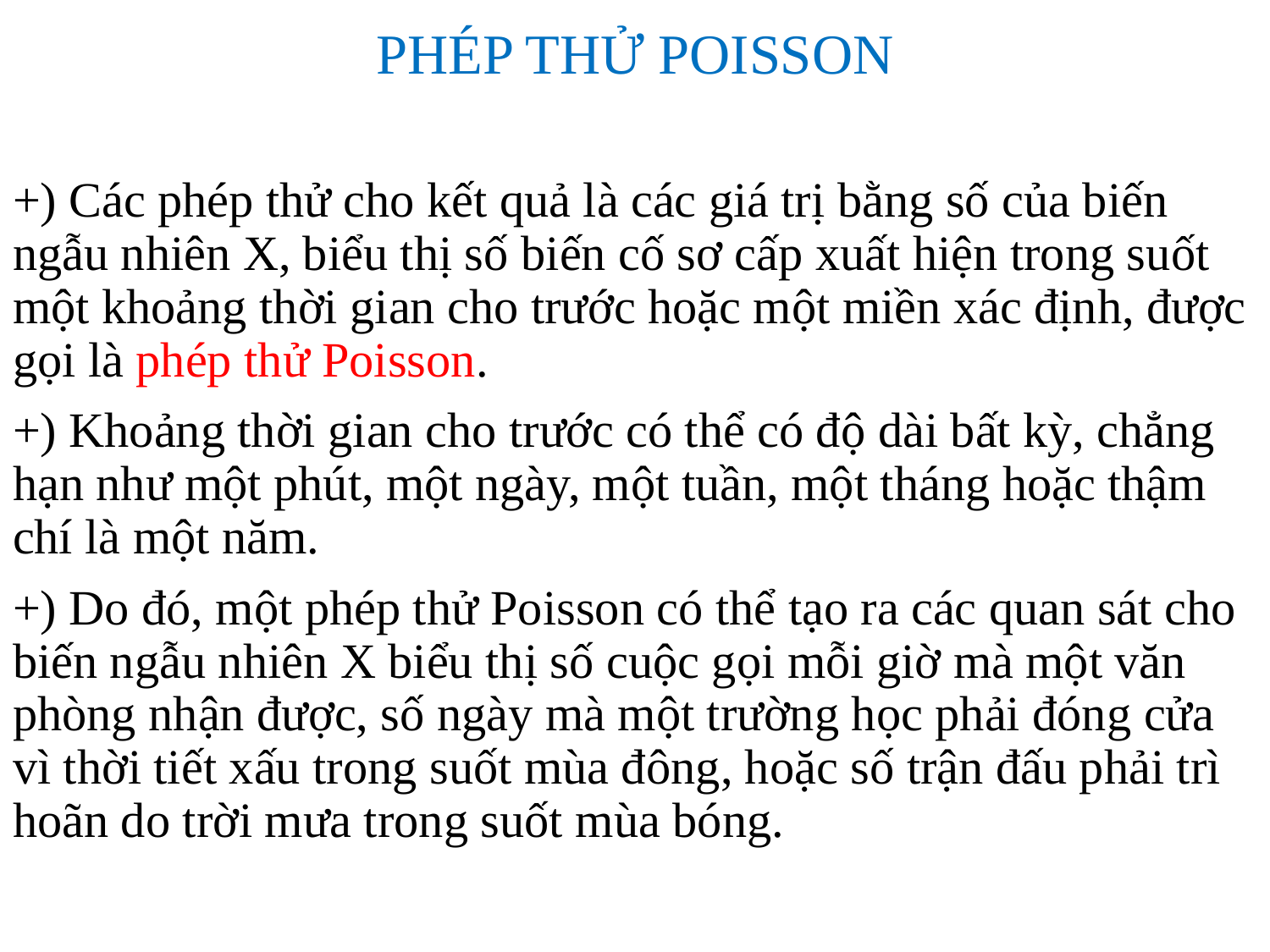

PHÉP THỬ POISSON

+) Các phép thử cho kết quả là các giá trị bằng số của biến ngẫu nhiên X, biểu thị số biến cố sơ cấp xuất hiện trong suốt một khoảng thời gian cho trước hoặc một miền xác định, được gọi là phép thử Poisson.
+) Khoảng thời gian cho trước có thể có độ dài bất kỳ, chẳng hạn như một phút, một ngày, một tuần, một tháng hoặc thậm chí là một năm.
+) Do đó, một phép thử Poisson có thể tạo ra các quan sát cho biến ngẫu nhiên X biểu thị số cuộc gọi mỗi giờ mà một văn phòng nhận được, số ngày mà một trường học phải đóng cửa vì thời tiết xấu trong suốt mùa đông, hoặc số trận đấu phải trì hoãn do trời mưa trong suốt mùa bóng.